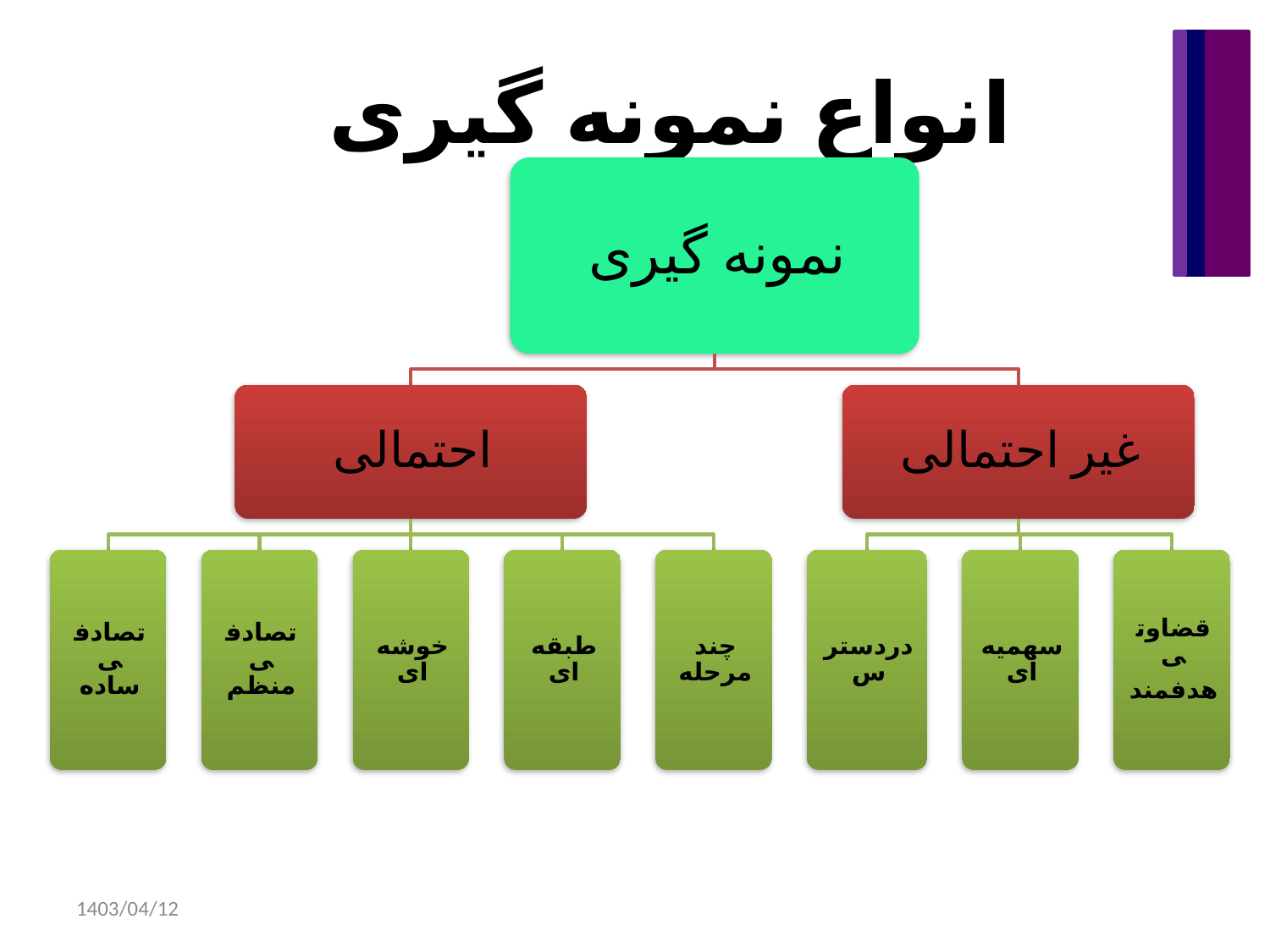

# انواع نمونه گیری
نمونه گیری
احتمالی
تصادفی ساده
تصادفی منظم
خوشه ای
طبقه ای
چند مرحله
غیر احتمالی
دردسترس
سهمیه ای
قضاوتی
هدفمند
1403/04/12